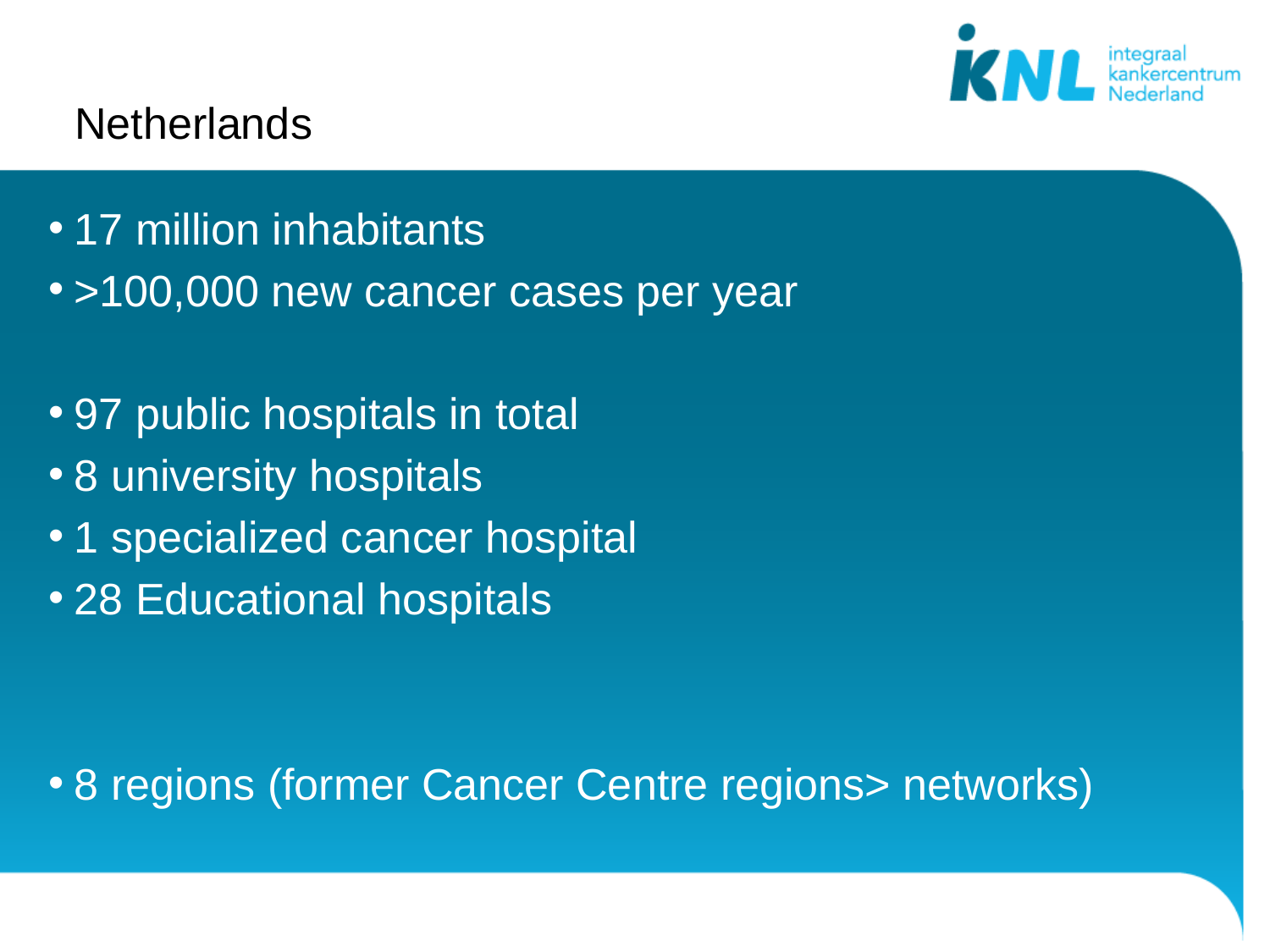

# Netherlands
17 million inhabitants
>100,000 new cancer cases per year

97 public hospitals in total
8 university hospitals
1 specialized cancer hospital
28 Educational hospitals

8 regions (former Cancer Centre regions> networks)